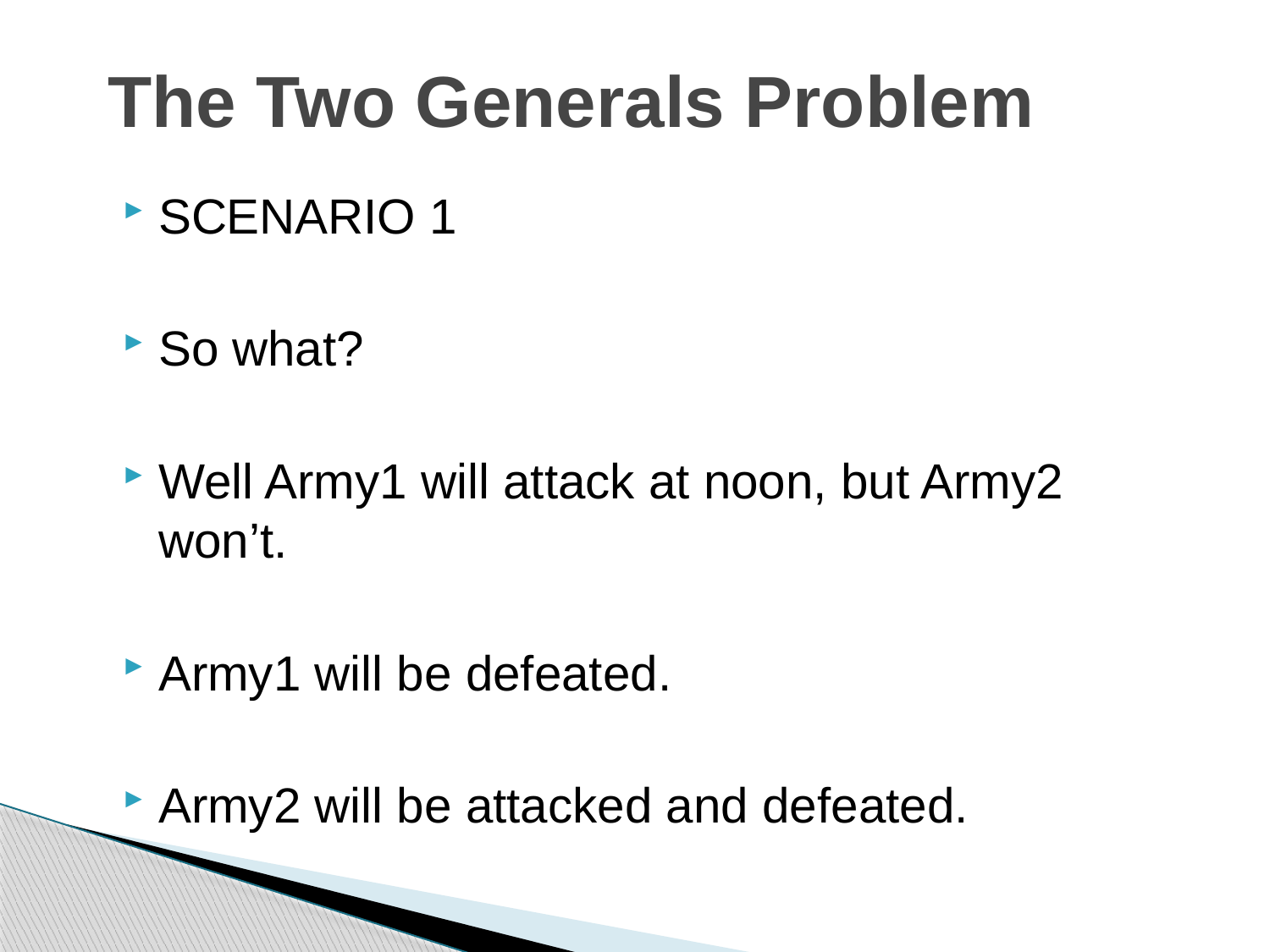

# The Two Generals Problem
SCENARIO 1

So what?

Well Army1 will attack at noon, but Army2 won’t.

Army1 will be defeated.

Army2 will be attacked and defeated.